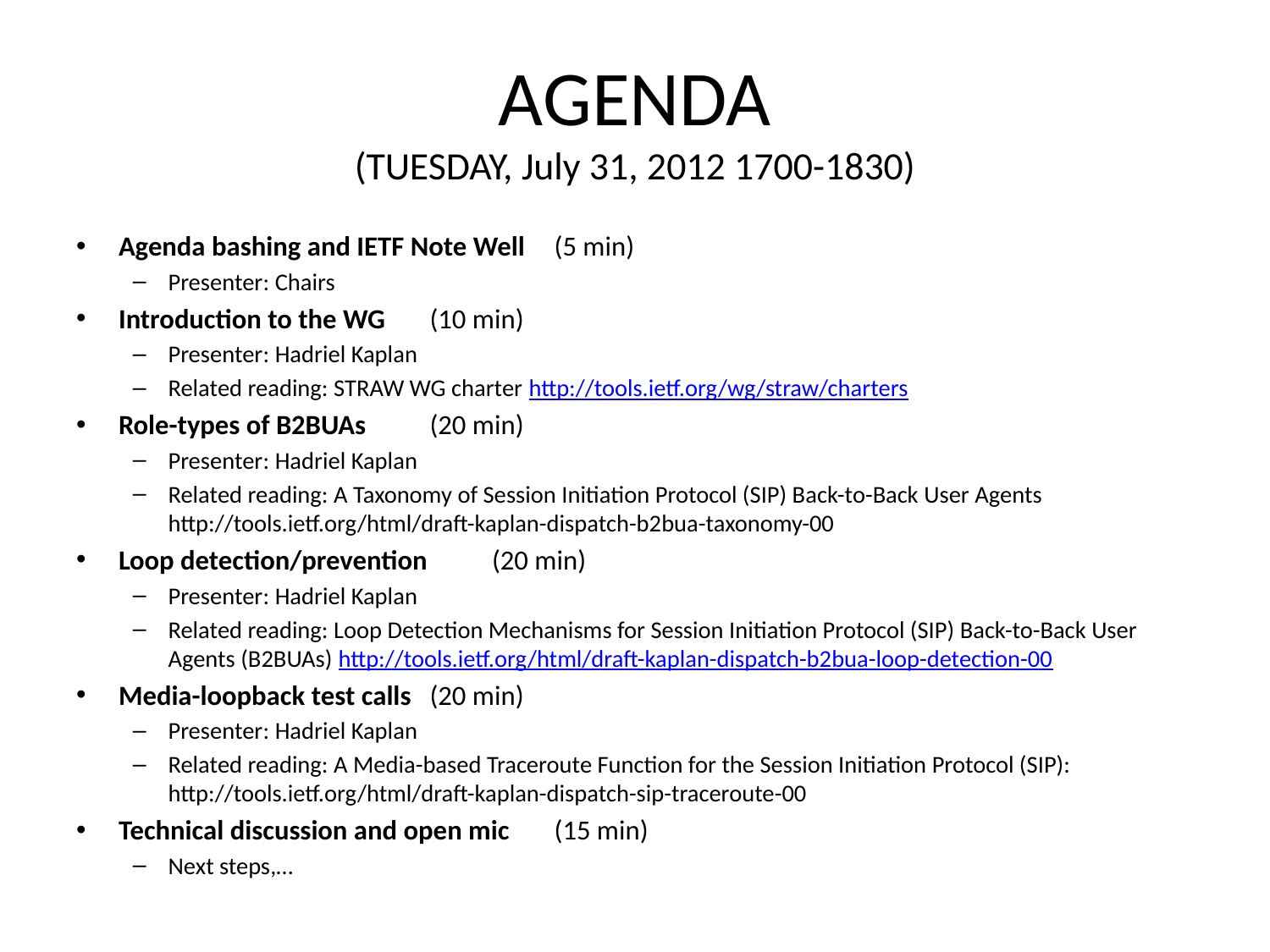

# AGENDA (TUESDAY, July 31, 2012 1700-1830)
Agenda bashing and IETF Note Well			(5 min)
Presenter: Chairs
Introduction to the WG 					(10 min)
Presenter: Hadriel Kaplan
Related reading: STRAW WG charter http://tools.ietf.org/wg/straw/charters
Role-types of B2BUAs 					(20 min)
Presenter: Hadriel Kaplan
Related reading: A Taxonomy of Session Initiation Protocol (SIP) Back-to-Back User Agents http://tools.ietf.org/html/draft-kaplan-dispatch-b2bua-taxonomy-00
Loop detection/prevention 				(20 min)
Presenter: Hadriel Kaplan
Related reading: Loop Detection Mechanisms for Session Initiation Protocol (SIP) Back-to-Back User Agents (B2BUAs) http://tools.ietf.org/html/draft-kaplan-dispatch-b2bua-loop-detection-00
Media-loopback test calls 				(20 min)
Presenter: Hadriel Kaplan
Related reading: A Media-based Traceroute Function for the Session Initiation Protocol (SIP): http://tools.ietf.org/html/draft-kaplan-dispatch-sip-traceroute-00
Technical discussion and open mic 				(15 min)
Next steps,…